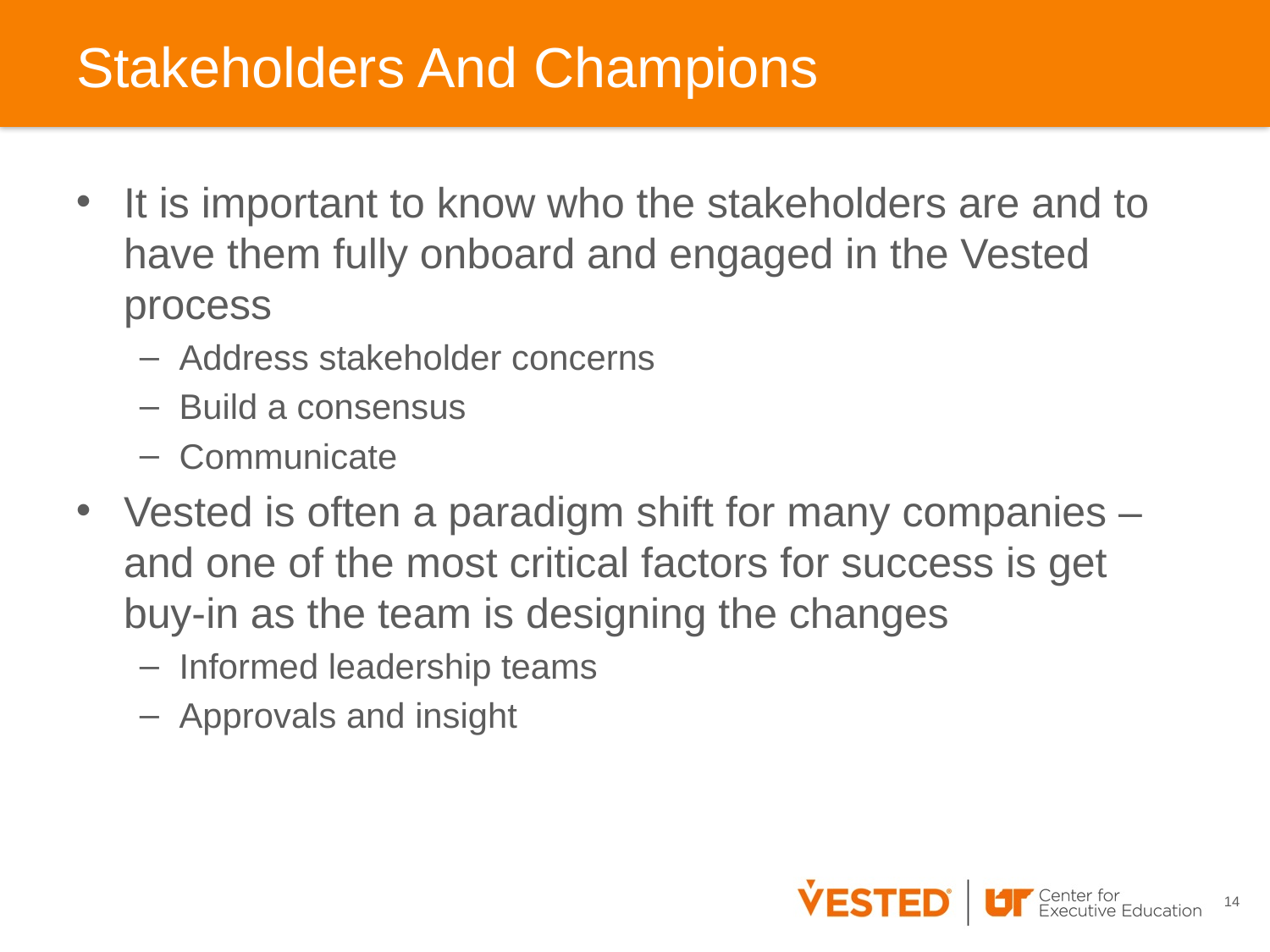

# Stakeholders And Champions
It is important to know who the stakeholders are and to have them fully onboard and engaged in the Vested process
Address stakeholder concerns
Build a consensus
Communicate
Vested is often a paradigm shift for many companies – and one of the most critical factors for success is get buy-in as the team is designing the changes
Informed leadership teams
Approvals and insight
14